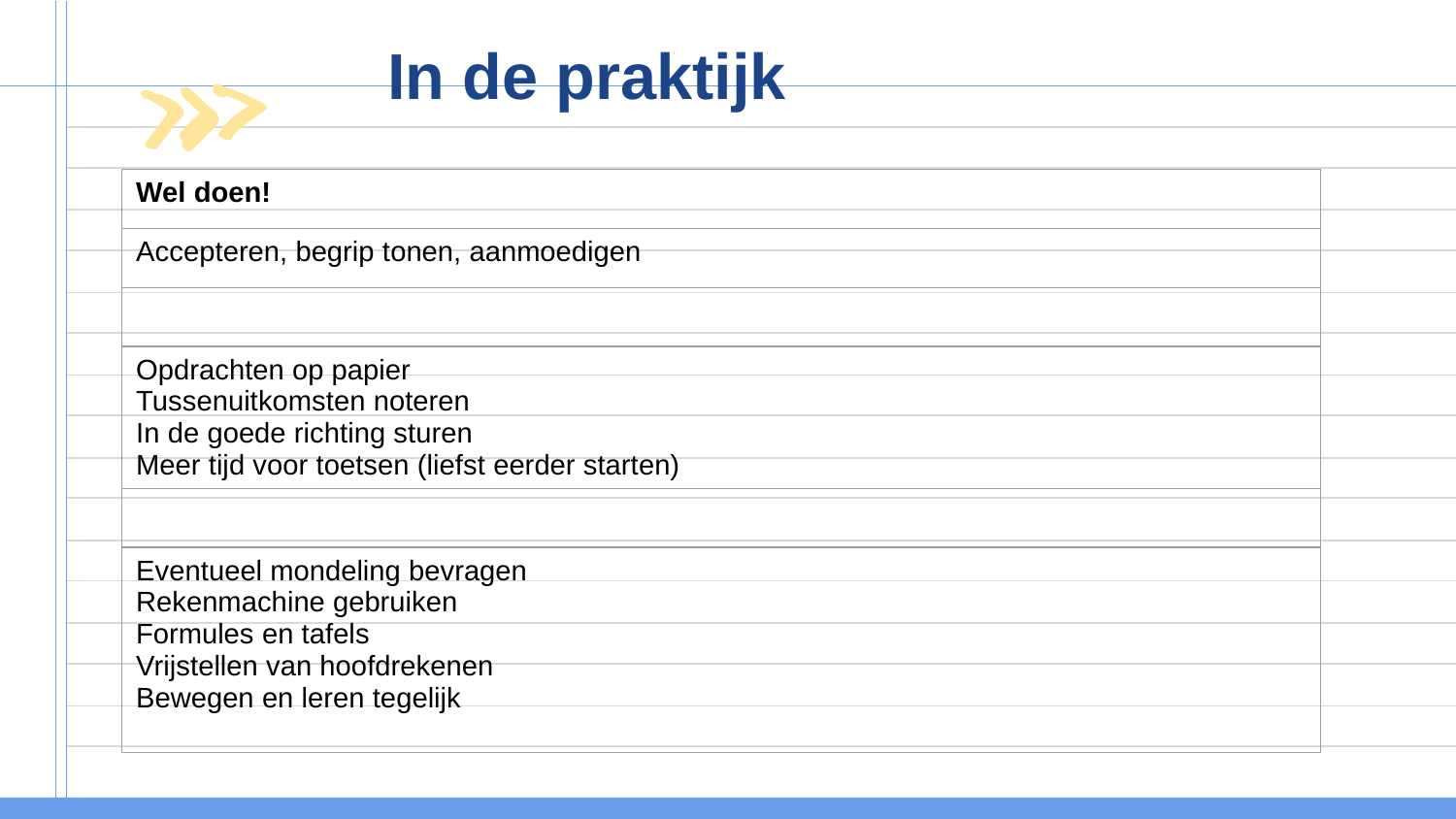

# In de praktijk

| Wel doen! |
| --- |
| Accepteren, begrip tonen, aanmoedigen |
|  |
| Opdrachten op papier Tussenuitkomsten noteren In de goede richting sturen Meer tijd voor toetsen (liefst eerder starten) |
|  |
| Eventueel mondeling bevragen Rekenmachine gebruiken Formules en tafels Vrijstellen van hoofdrekenen Bewegen en leren tegelijk |